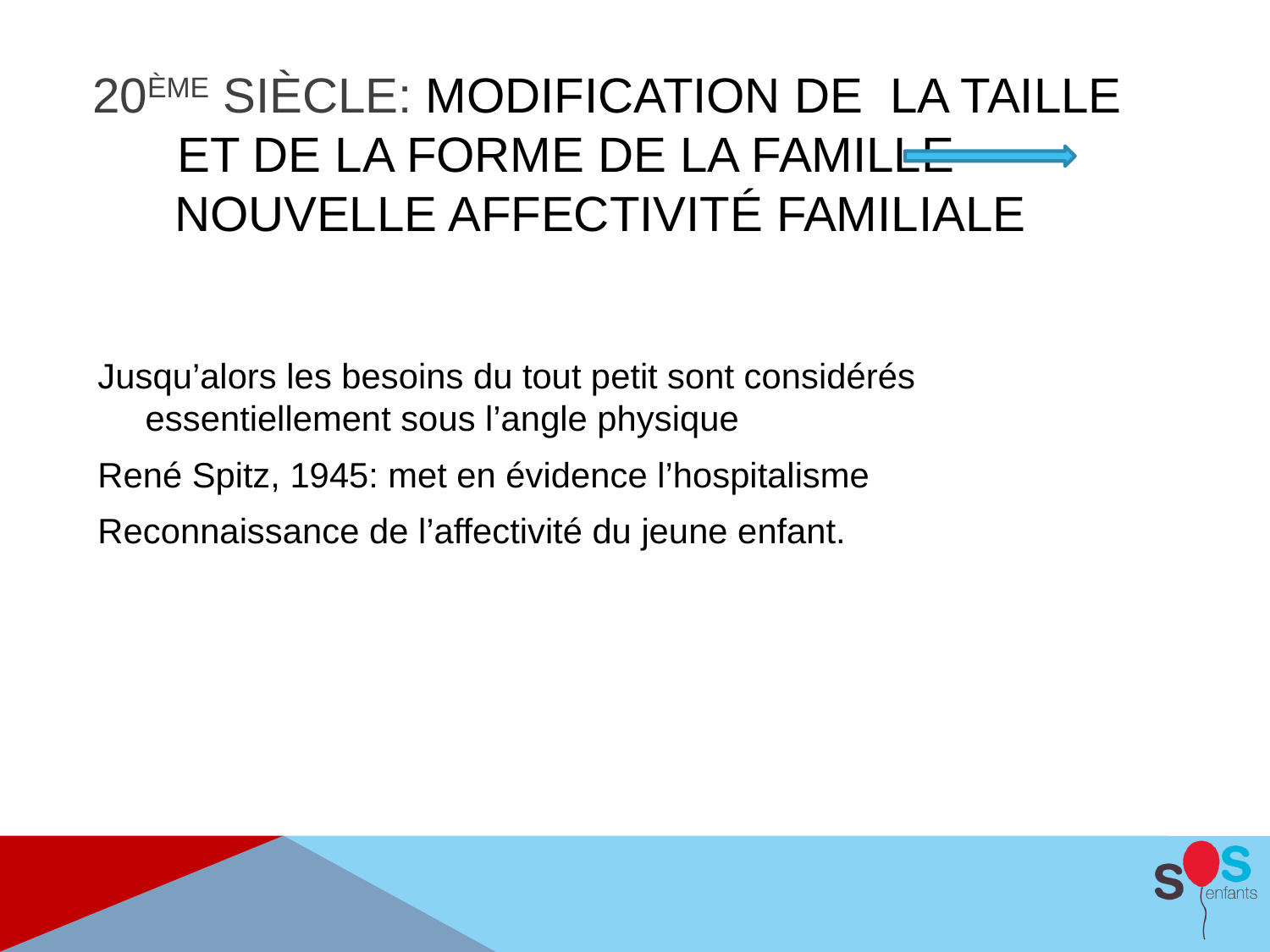

# 20ème siècle: modification de  la taille et de la forme de la famille Nouvelle affectivité familiale

Jusqu’alors les besoins du tout petit sont considérés essentiellement sous l’angle physique
René Spitz, 1945: met en évidence l’hospitalisme
Reconnaissance de l’affectivité du jeune enfant.